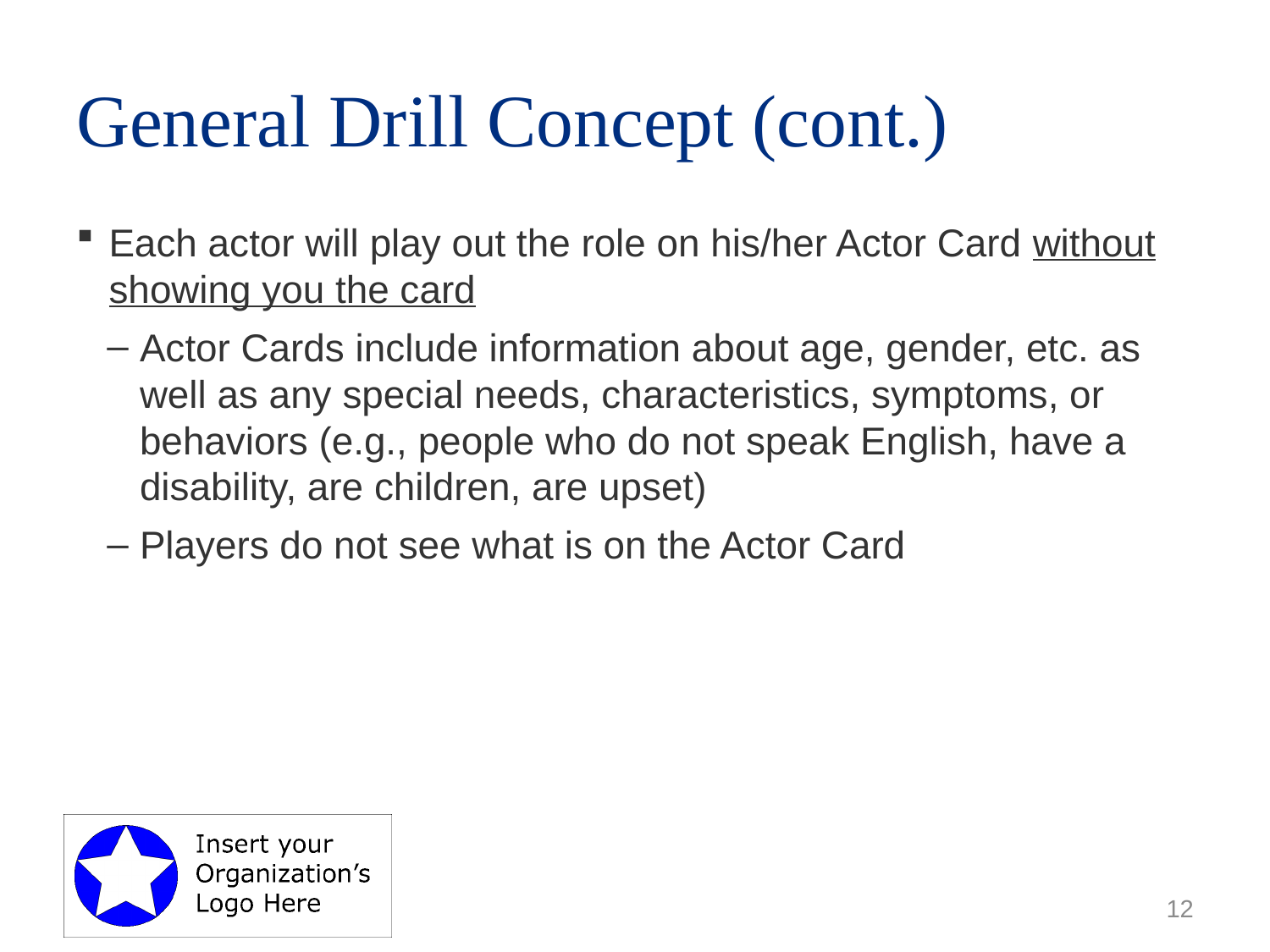

# General Drill Concept (cont.)
Each actor will play out the role on his/her Actor Card without showing you the card
Actor Cards include information about age, gender, etc. as well as any special needs, characteristics, symptoms, or behaviors (e.g., people who do not speak English, have a disability, are children, are upset)
Players do not see what is on the Actor Card
12